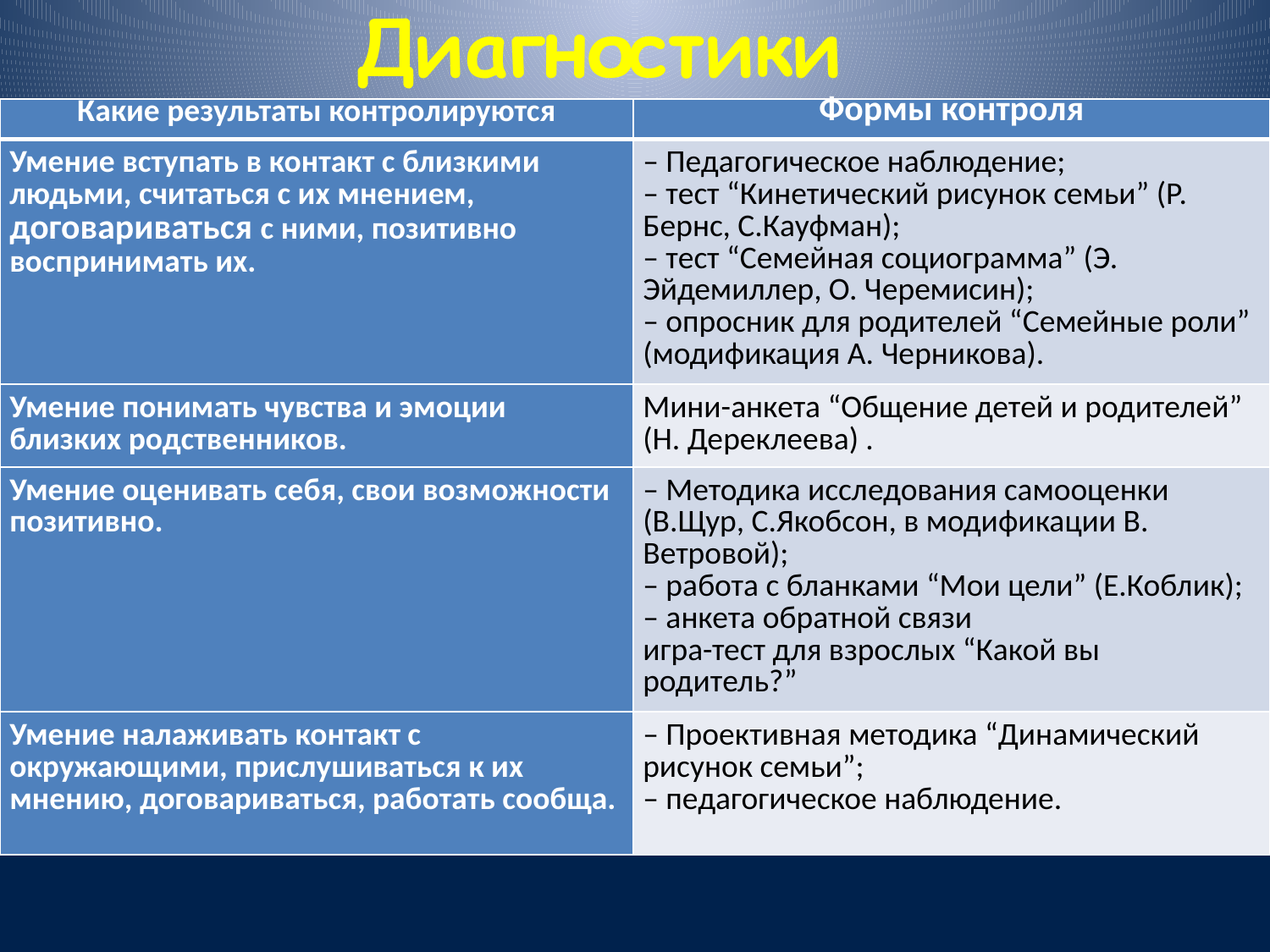

# Диагностики
| Какие результаты контролируются | Формы контроля |
| --- | --- |
| Умение вступать в контакт с близкими людьми, считаться с их мнением, договариваться с ними, позитивно воспринимать их. | – Педагогическое наблюдение; – тест “Кинетический рисунок семьи” (Р. Бернс, С.Кауфман); – тест “Семейная социограмма” (Э. Эйдемиллер, О. Черемисин); – опросник для родителей “Семейные роли” (модификация А. Черникова). |
| Умение понимать чувства и эмоции близких родственников. | Мини-анкета “Общение детей и родителей” (Н. Дереклеева) . |
| Умение оценивать себя, свои возможности позитивно. | – Методика исследования самооценки (В.Щур, С.Якобсон, в модификации В. Ветровой); – работа с бланками “Мои цели” (Е.Коблик); – анкета обратной связи игра-тест для взрослых “Какой вы родитель?” |
| Умение налаживать контакт с окружающими, прислушиваться к их мнению, договариваться, работать сообща. | – Проективная методика “Динамический рисунок семьи”; – педагогическое наблюдение. |